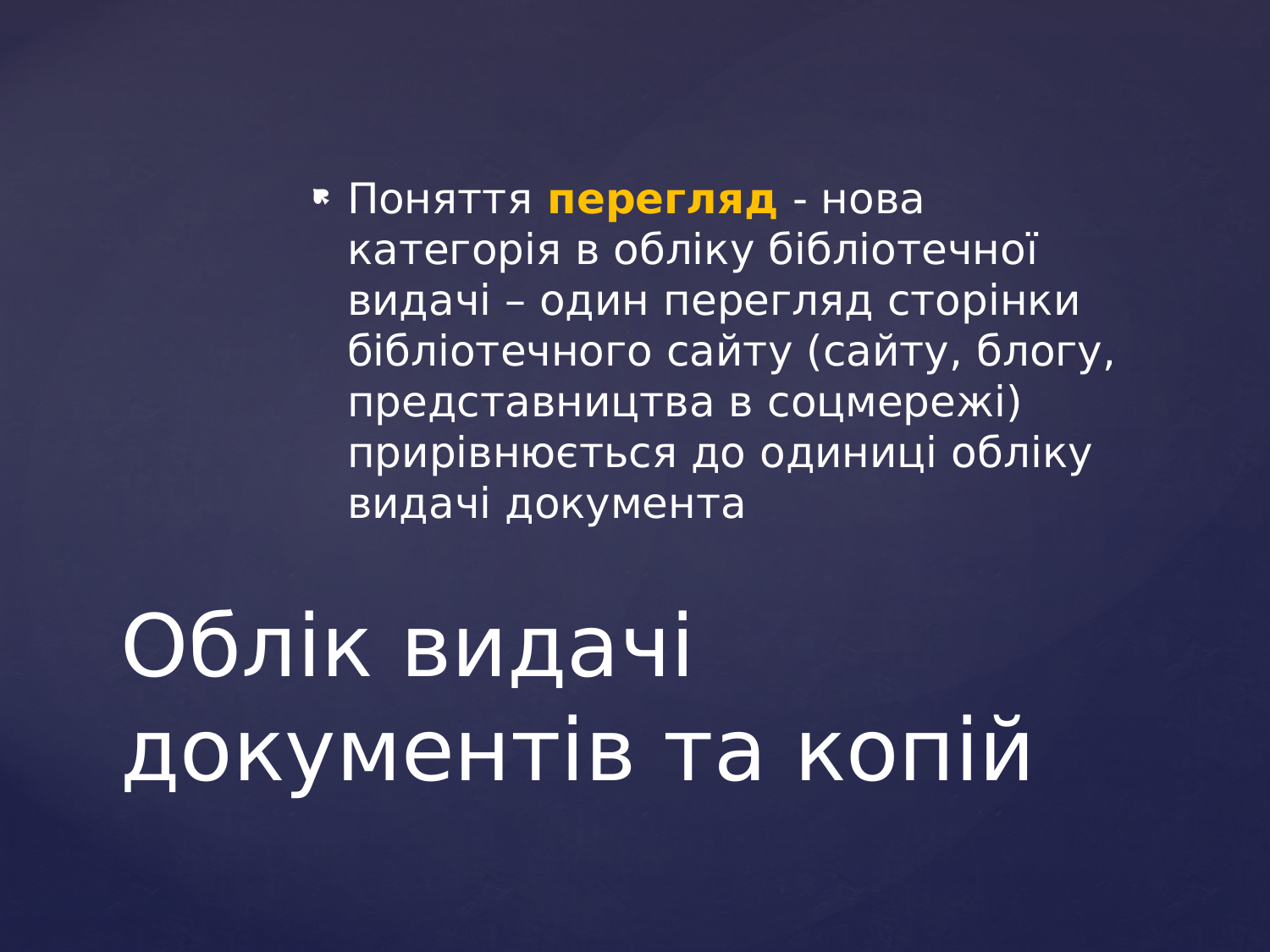

Поняття перегляд - нова категорія в обліку бібліотечної видачі – один перегляд сторінки бібліотечного сайту (сайту, блогу, представництва в соцмережі) прирівнюється до одиниці обліку видачі документа
# Облік видачі документів та копій